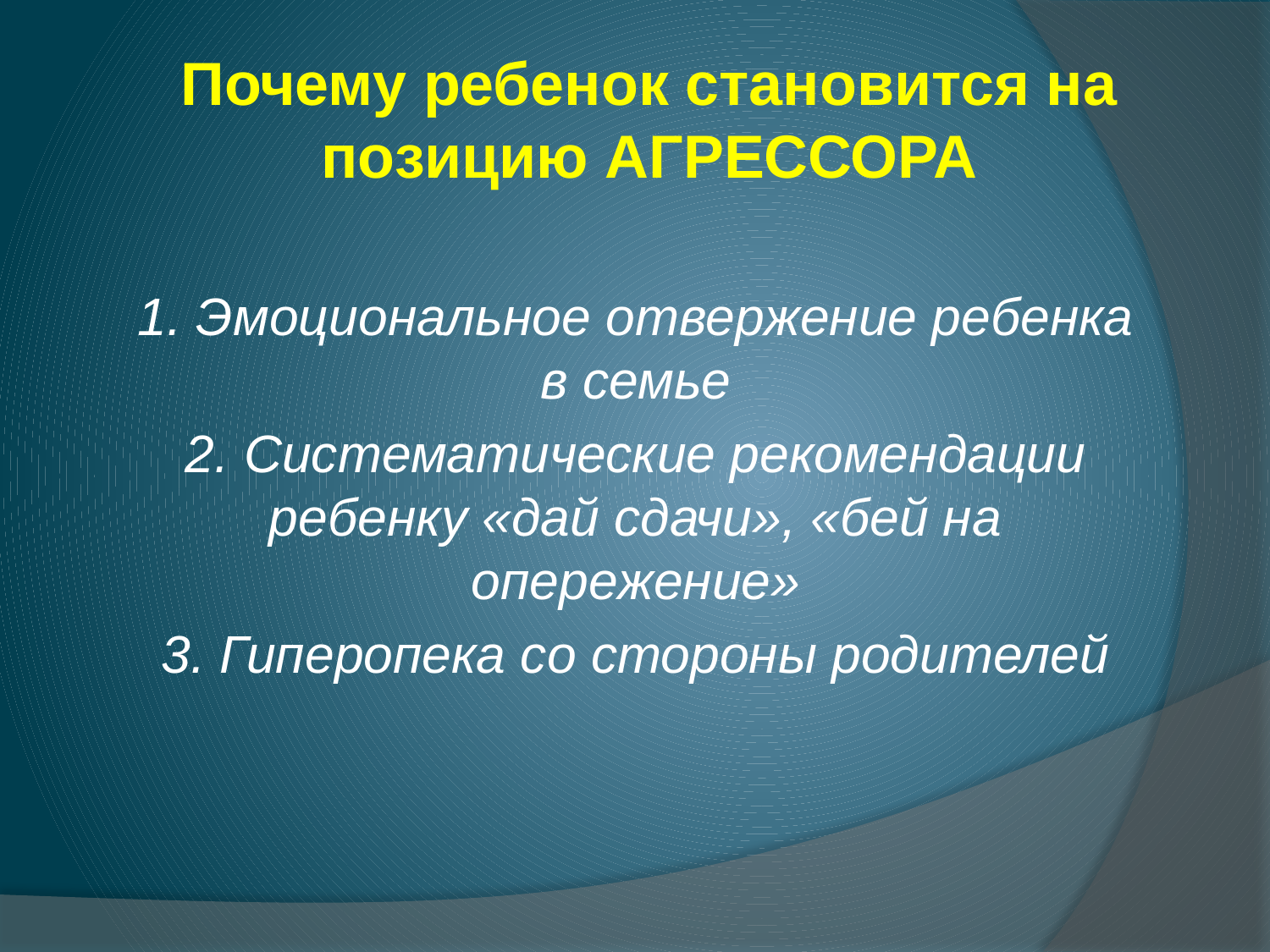

# Почему ребенок становится на позицию АГРЕССОРА
1. Эмоциональное отвержение ребенка в семье
2. Систематические рекомендации ребенку «дай сдачи», «бей на опережение»
3. Гиперопека со стороны родителей